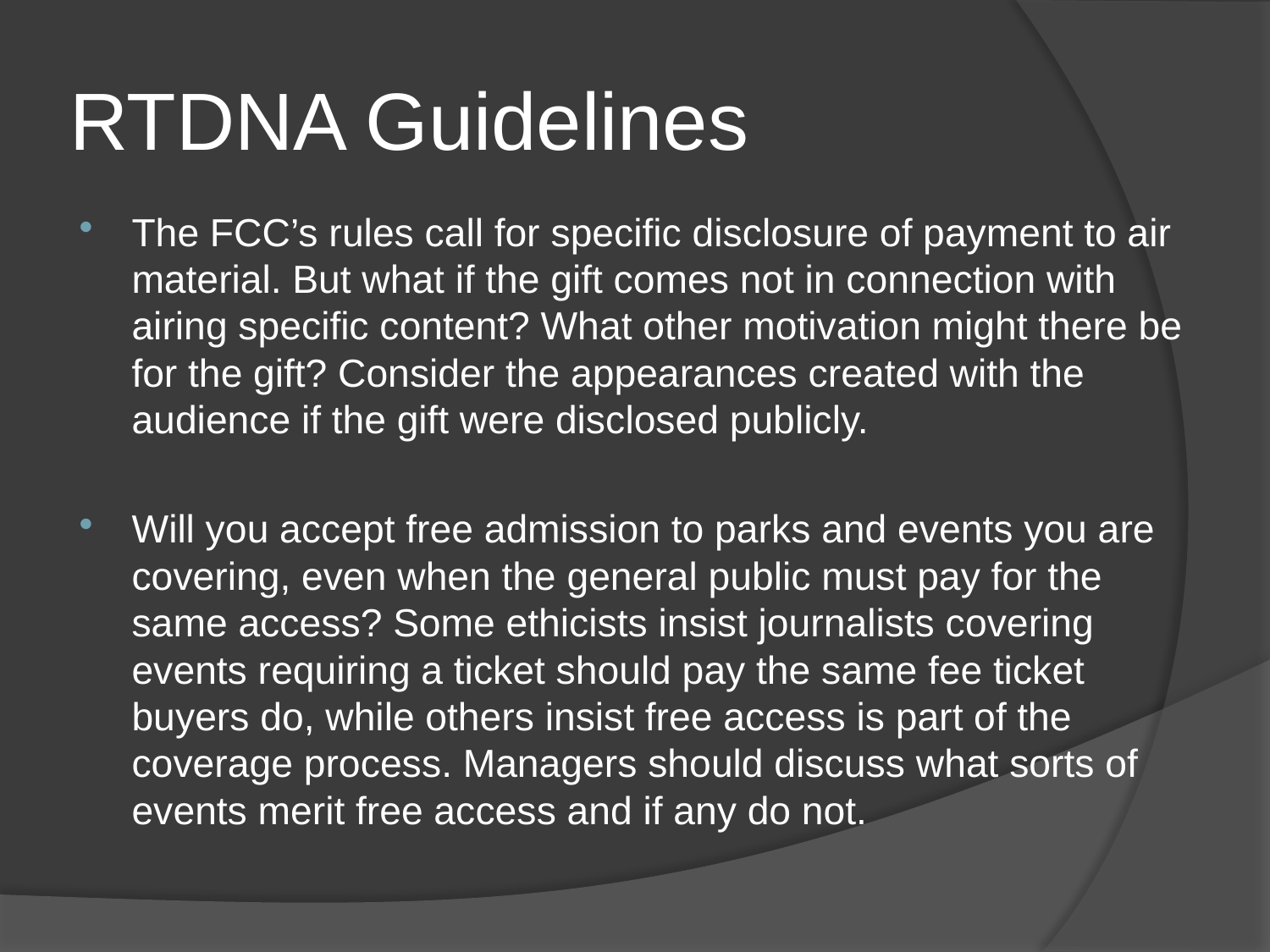

# RTDNA Guidelines
The FCC’s rules call for specific disclosure of payment to air material. But what if the gift comes not in connection with airing specific content? What other motivation might there be for the gift? Consider the appearances created with the audience if the gift were disclosed publicly.

Will you accept free admission to parks and events you are covering, even when the general public must pay for the same access? Some ethicists insist journalists covering events requiring a ticket should pay the same fee ticket buyers do, while others insist free access is part of the coverage process. Managers should discuss what sorts of events merit free access and if any do not.